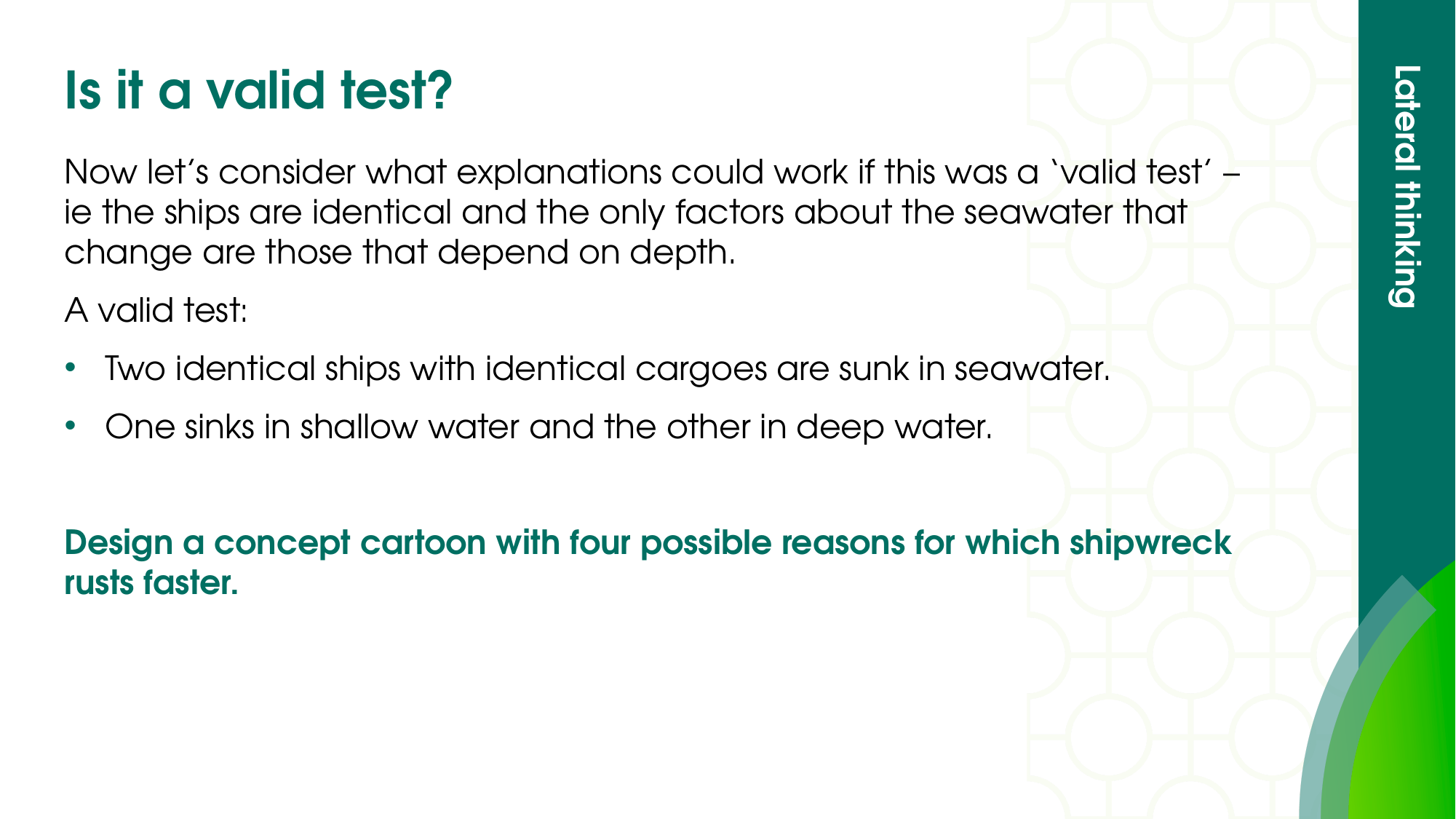

# Is it a valid test?
Now let’s consider what explanations could work if this was a ‘valid test’ – ie the ships are identical and the only factors about the seawater that change are those that depend on depth.
A valid test:
Two identical ships with identical cargoes are sunk in seawater.
One sinks in shallow water and the other in deep water.

Design a concept cartoon with four possible reasons for which shipwreck rusts faster.
Lateral thinking